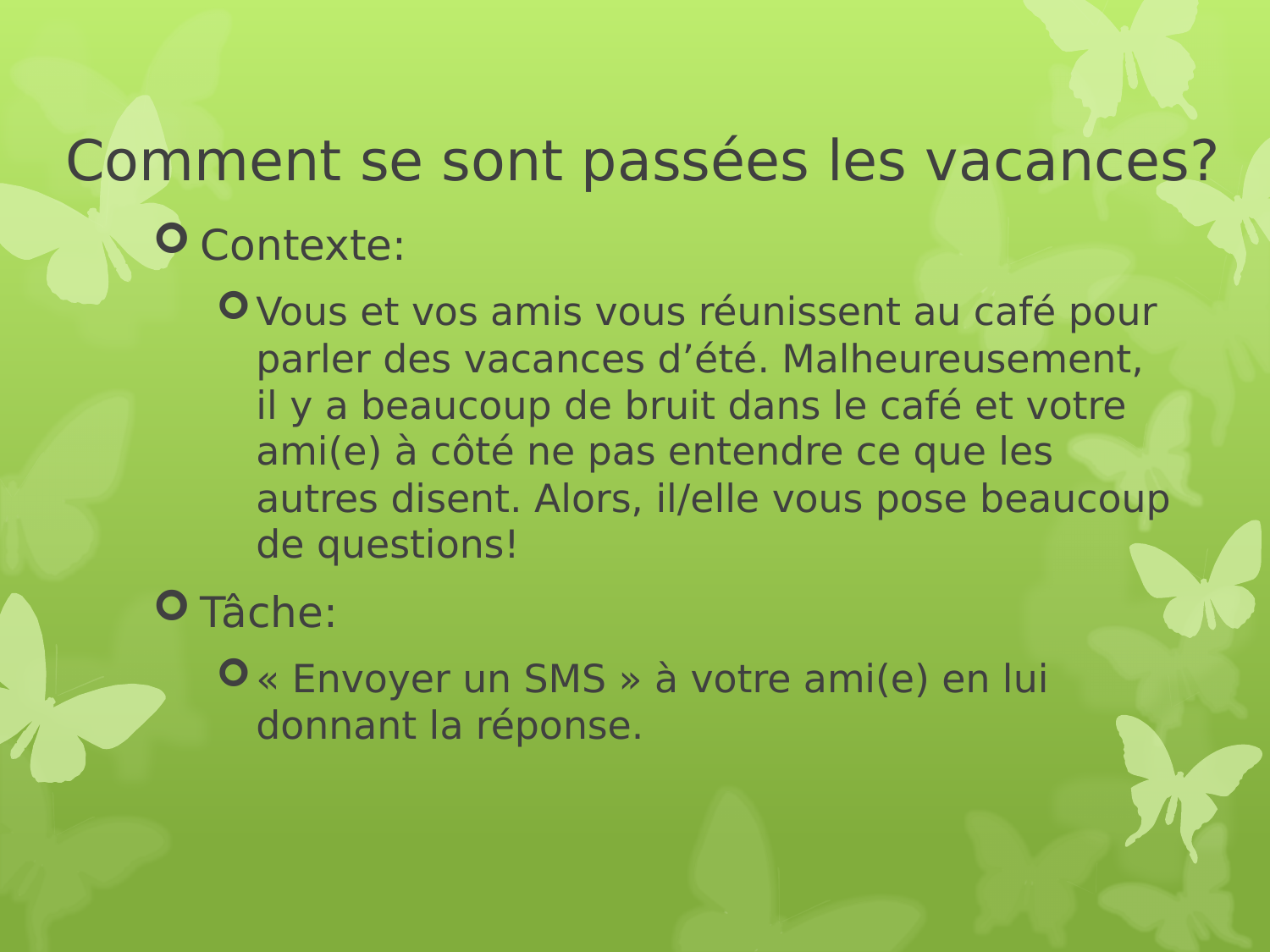

# Comment se sont passées les vacances?
Contexte:
Vous et vos amis vous réunissent au café pour parler des vacances d’été. Malheureusement, il y a beaucoup de bruit dans le café et votre ami(e) à côté ne pas entendre ce que les autres disent. Alors, il/elle vous pose beaucoup de questions!
Tâche:
« Envoyer un SMS » à votre ami(e) en lui donnant la réponse.